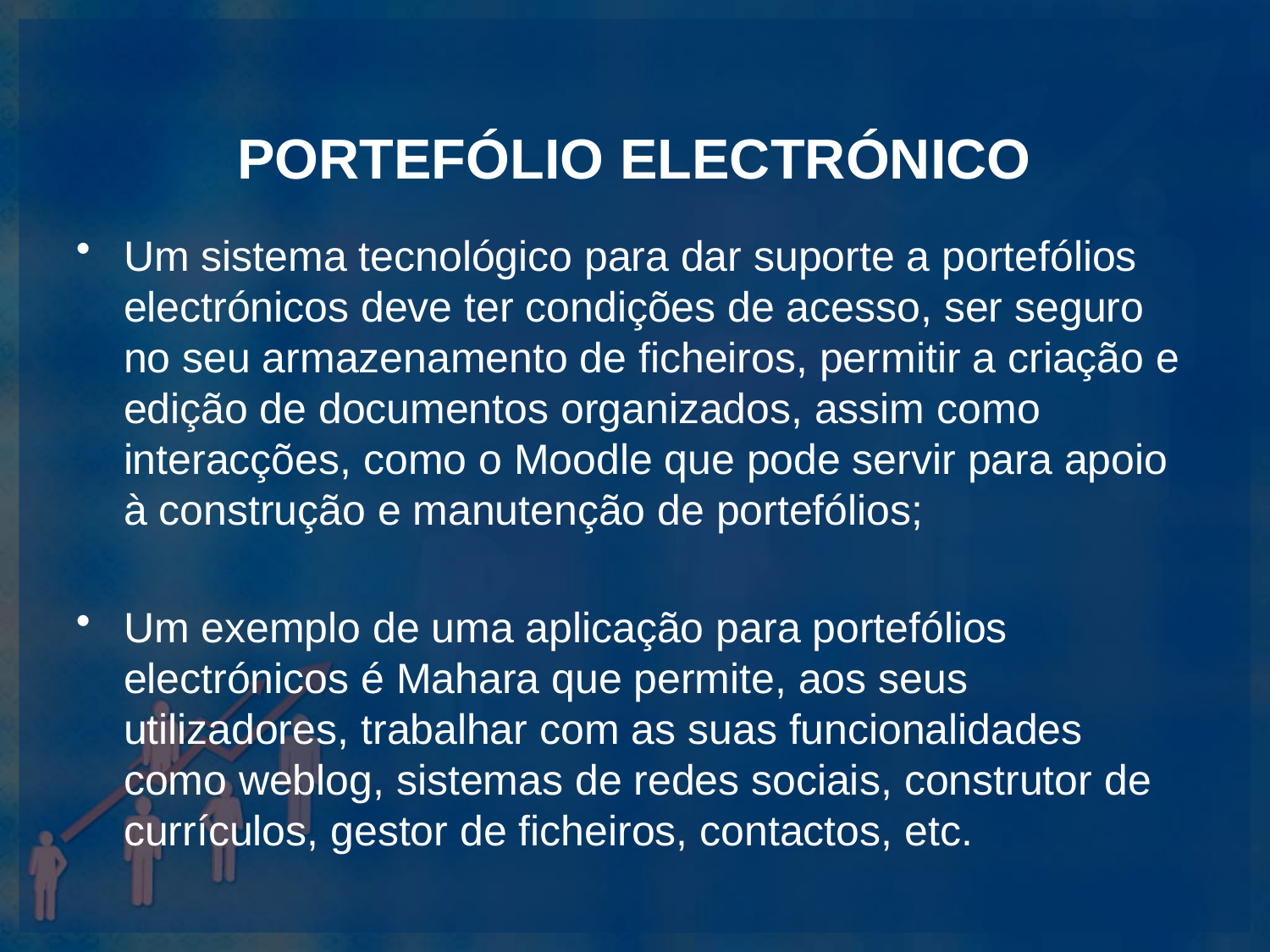

# Portefólio Electrónico
Um sistema tecnológico para dar suporte a portefólios electrónicos deve ter condições de acesso, ser seguro no seu armazenamento de ficheiros, permitir a criação e edição de documentos organizados, assim como interacções, como o Moodle que pode servir para apoio à construção e manutenção de portefólios;

Um exemplo de uma aplicação para portefólios electrónicos é Mahara que permite, aos seus utilizadores, trabalhar com as suas funcionalidades como weblog, sistemas de redes sociais, construtor de currículos, gestor de ficheiros, contactos, etc.